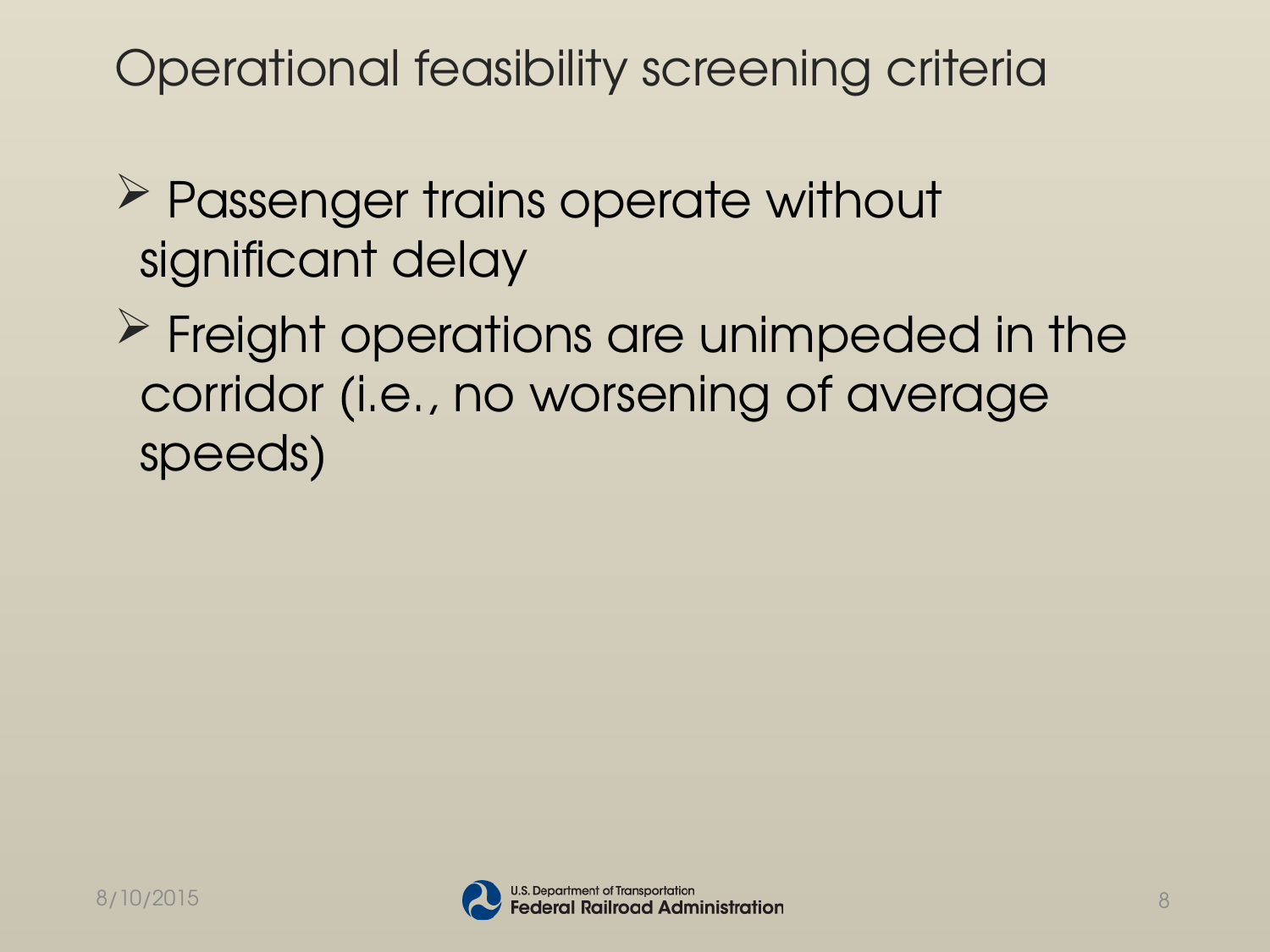

# Operational feasibility screening criteria
 Passenger trains operate without significant delay
 Freight operations are unimpeded in the corridor (i.e., no worsening of average speeds)
8/10/2015
8